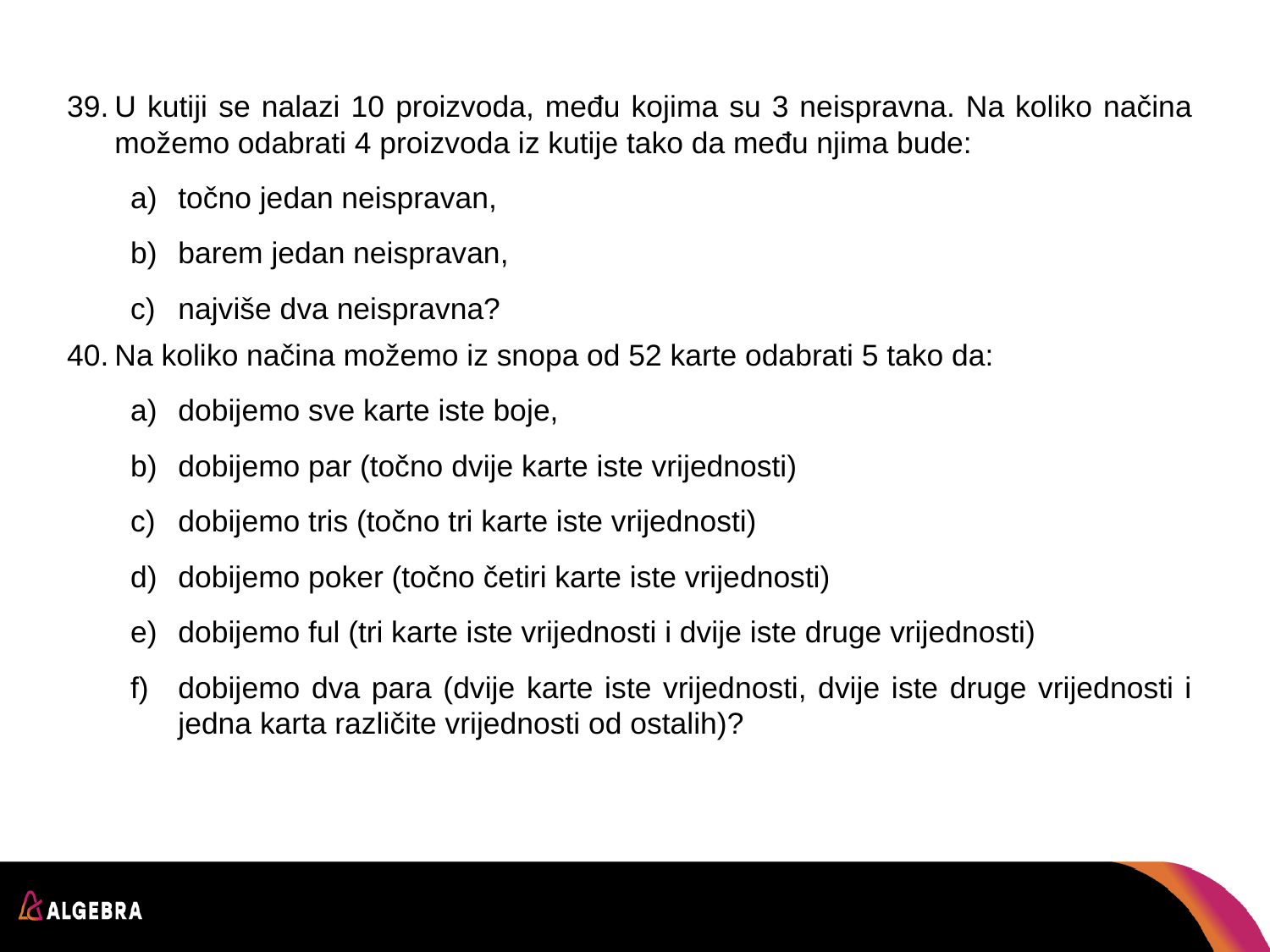

U kutiji se nalazi 10 proizvoda, među kojima su 3 neispravna. Na koliko načina možemo odabrati 4 proizvoda iz kutije tako da među njima bude:
točno jedan neispravan,
barem jedan neispravan,
najviše dva neispravna?
Na koliko načina možemo iz snopa od 52 karte odabrati 5 tako da:
dobijemo sve karte iste boje,
dobijemo par (točno dvije karte iste vrijednosti)
dobijemo tris (točno tri karte iste vrijednosti)
dobijemo poker (točno četiri karte iste vrijednosti)
dobijemo ful (tri karte iste vrijednosti i dvije iste druge vrijednosti)
dobijemo dva para (dvije karte iste vrijednosti, dvije iste druge vrijednosti i jedna karta različite vrijednosti od ostalih)?